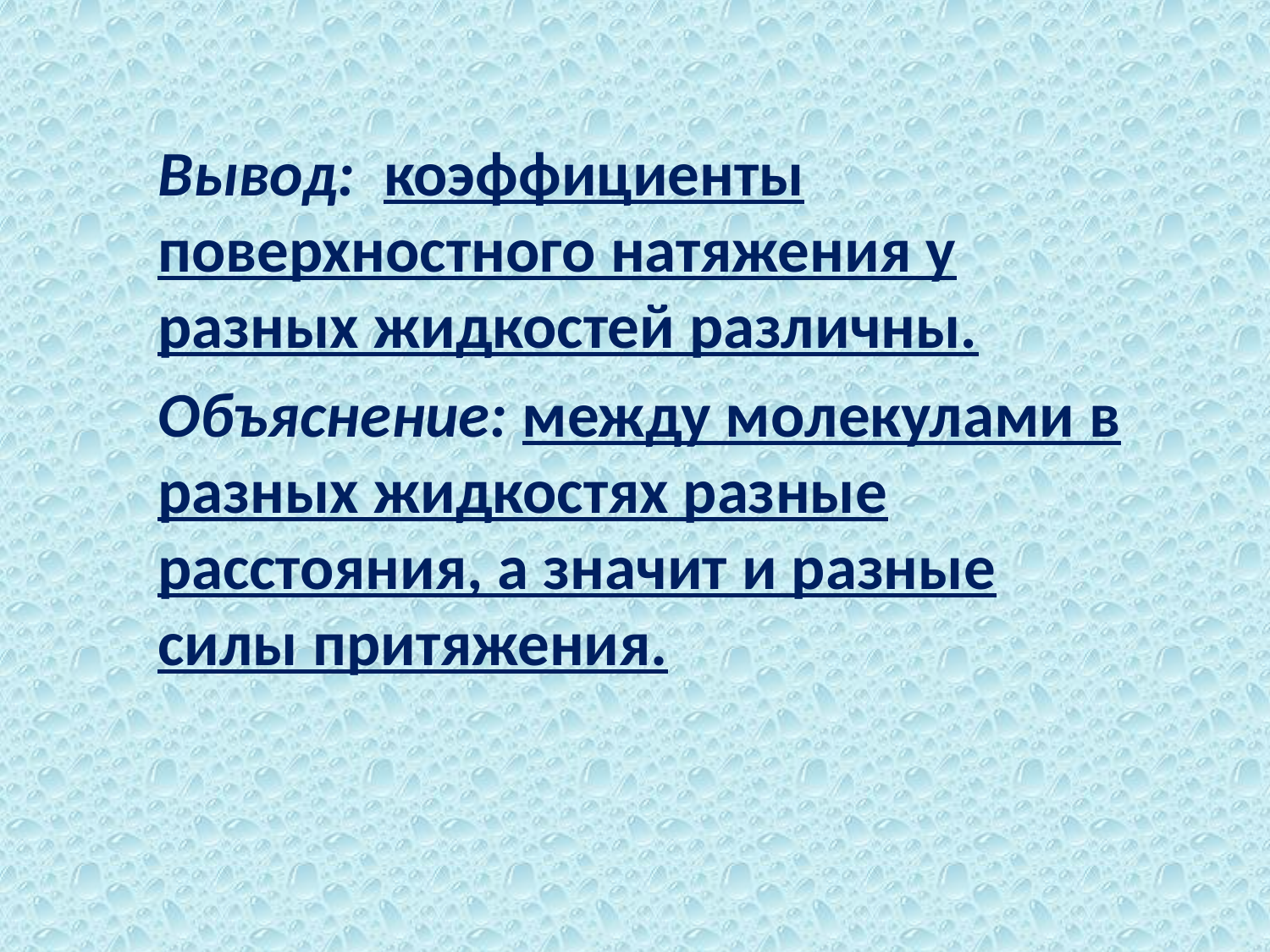

#
Вывод:  коэффициенты поверхностного натяжения у разных жидкостей различны.
Объяснение: между молекулами в разных жидкостях разные расстояния, а значит и разные силы притяжения.